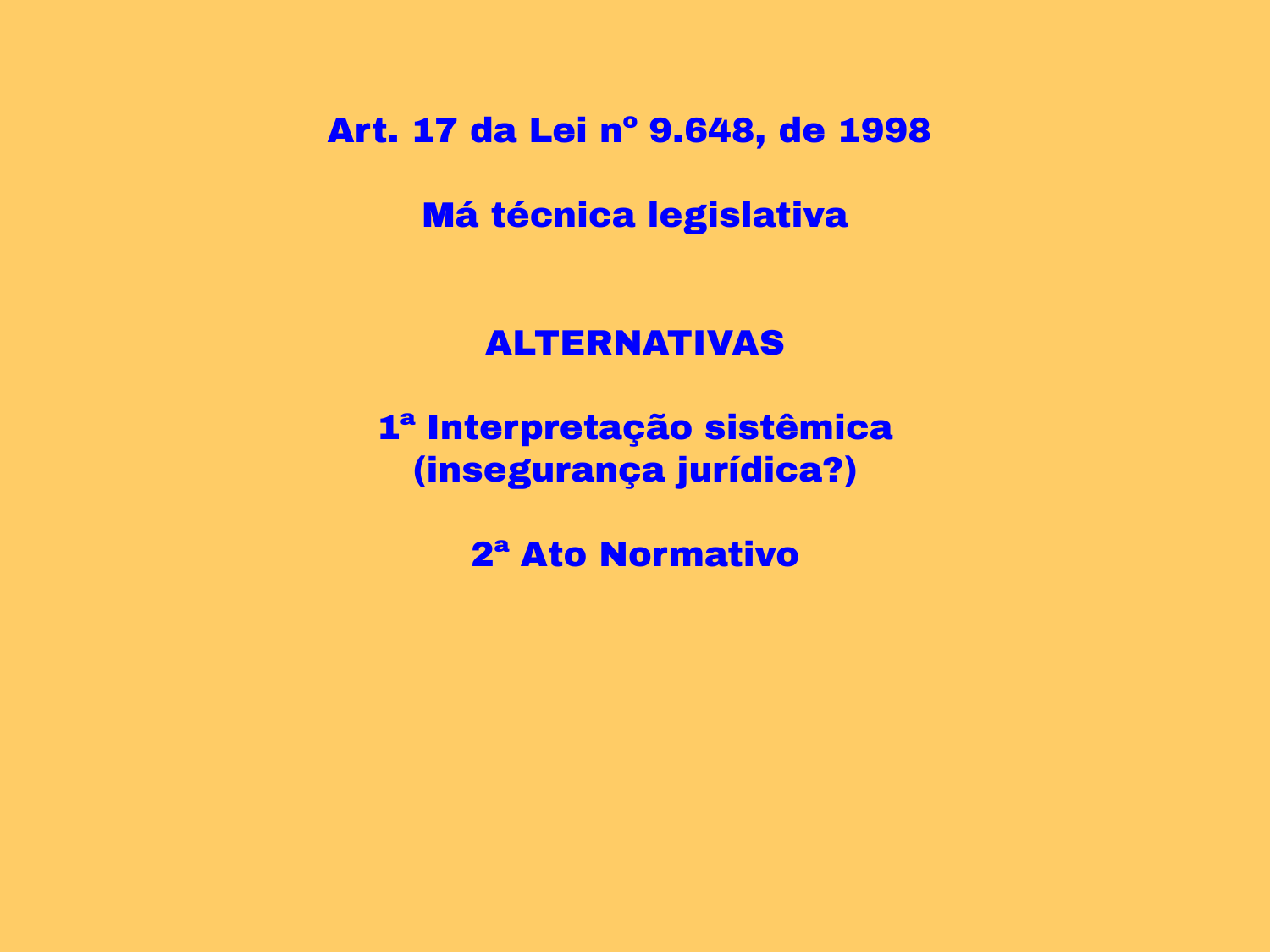

Art. 17 da Lei nº 9.648, de 1998

Má técnica legislativa

ALTERNATIVAS

1ª Interpretação sistêmica
(insegurança jurídica?)

2ª Ato Normativo